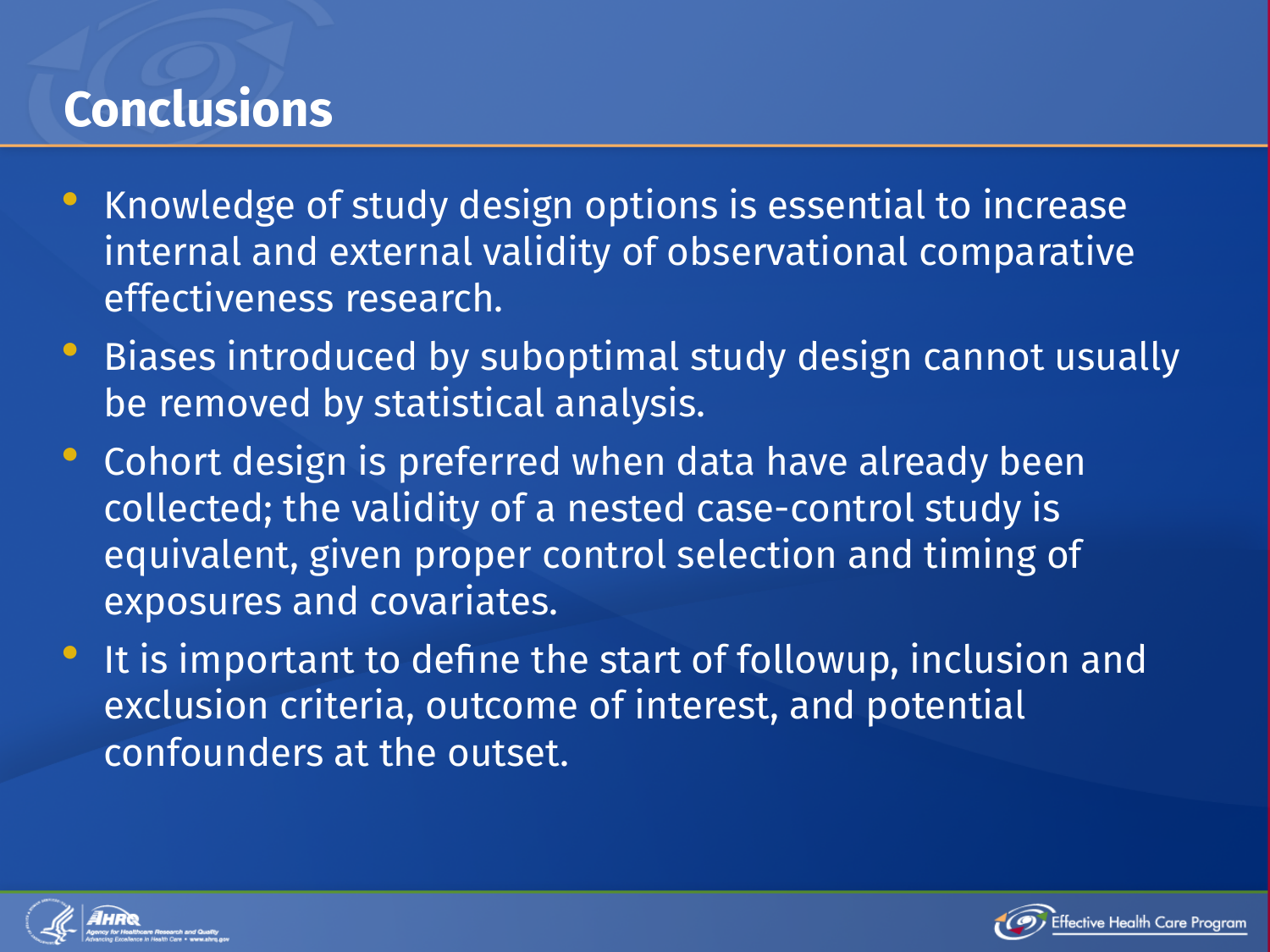

# Conclusions
Knowledge of study design options is essential to increase internal and external validity of observational comparative effectiveness research.
Biases introduced by suboptimal study design cannot usually be removed by statistical analysis.
Cohort design is preferred when data have already been collected; the validity of a nested case-control study is equivalent, given proper control selection and timing of exposures and covariates.
It is important to define the start of followup, inclusion and exclusion criteria, outcome of interest, and potential confounders at the outset.